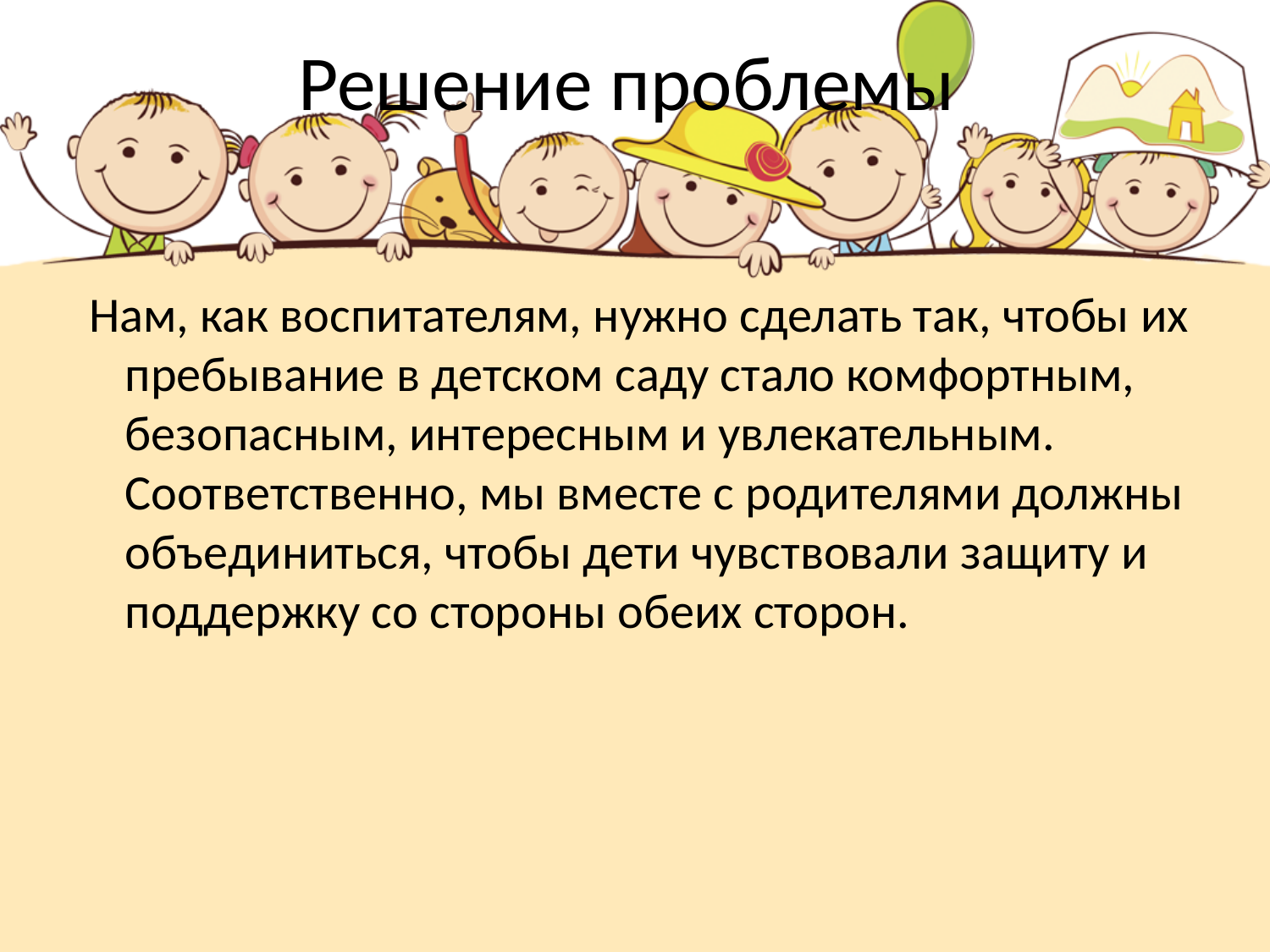

# Решение проблемы
 Нам, как воспитателям, нужно сделать так, чтобы их пребывание в детском саду стало комфортным, безопасным, интересным и увлекательным. Соответственно, мы вместе с родителями должны объединиться, чтобы дети чувствовали защиту и поддержку со стороны обеих сторон.